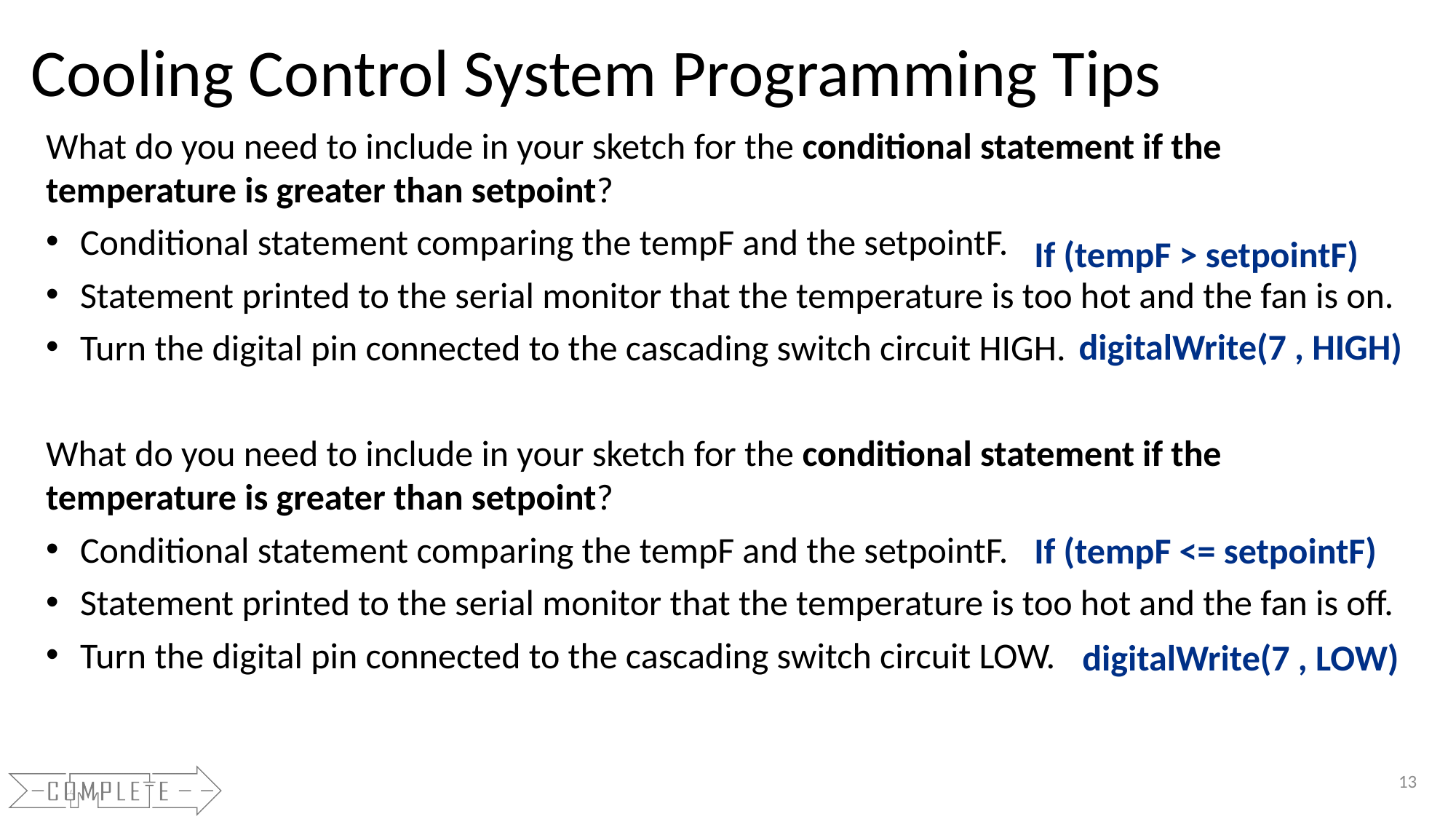

# Cooling Control System Programming Tips
What do you need to include in your sketch for the conditional statement if the temperature is greater than setpoint?
Conditional statement comparing the tempF and the setpointF.
Statement printed to the serial monitor that the temperature is too hot and the fan is on.
Turn the digital pin connected to the cascading switch circuit HIGH.

What do you need to include in your sketch for the conditional statement if the temperature is greater than setpoint?
Conditional statement comparing the tempF and the setpointF.
Statement printed to the serial monitor that the temperature is too hot and the fan is off.
Turn the digital pin connected to the cascading switch circuit LOW.
If (tempF > setpointF)
digitalWrite(7 , HIGH)
If (tempF <= setpointF)
digitalWrite(7 , LOW)
13